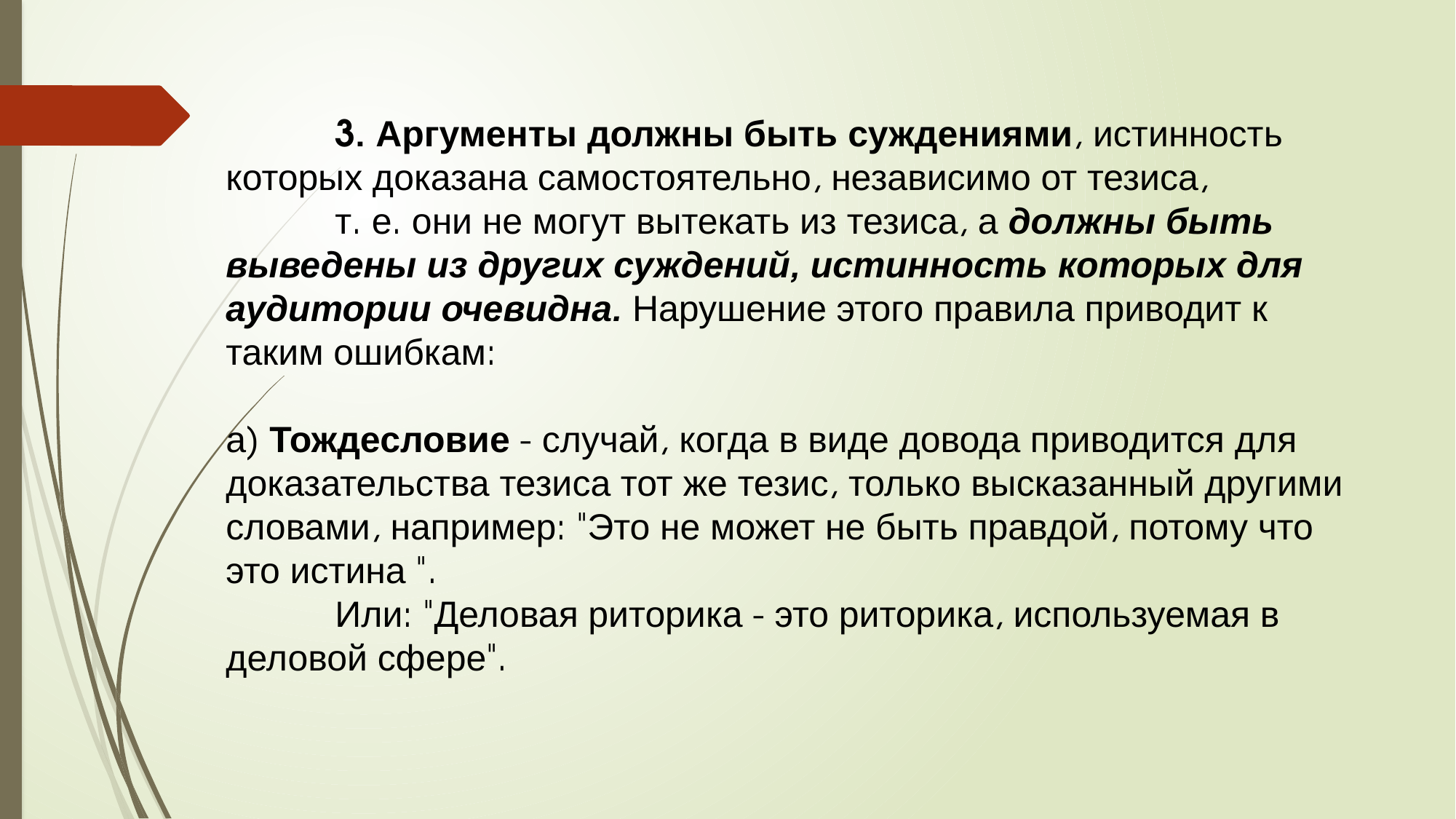

3. Аргументы должны быть суждениями, истинность которых доказана самостоятельно, независимо от тезиса,
	т. е. они не могут вытекать из тезиса, а должны быть выведены из других суждений, истинность которых для аудитории очевидна. Нарушение этого правила приводит к таким ошибкам:

а) Тождесловие - случай, когда в виде довода приводится для доказательства тезиса тот же тезис, только высказанный другими словами, например: "Это не может не быть правдой, потому что это истина ".
	Или: "Деловая риторика - это риторика, используемая в деловой сфере".